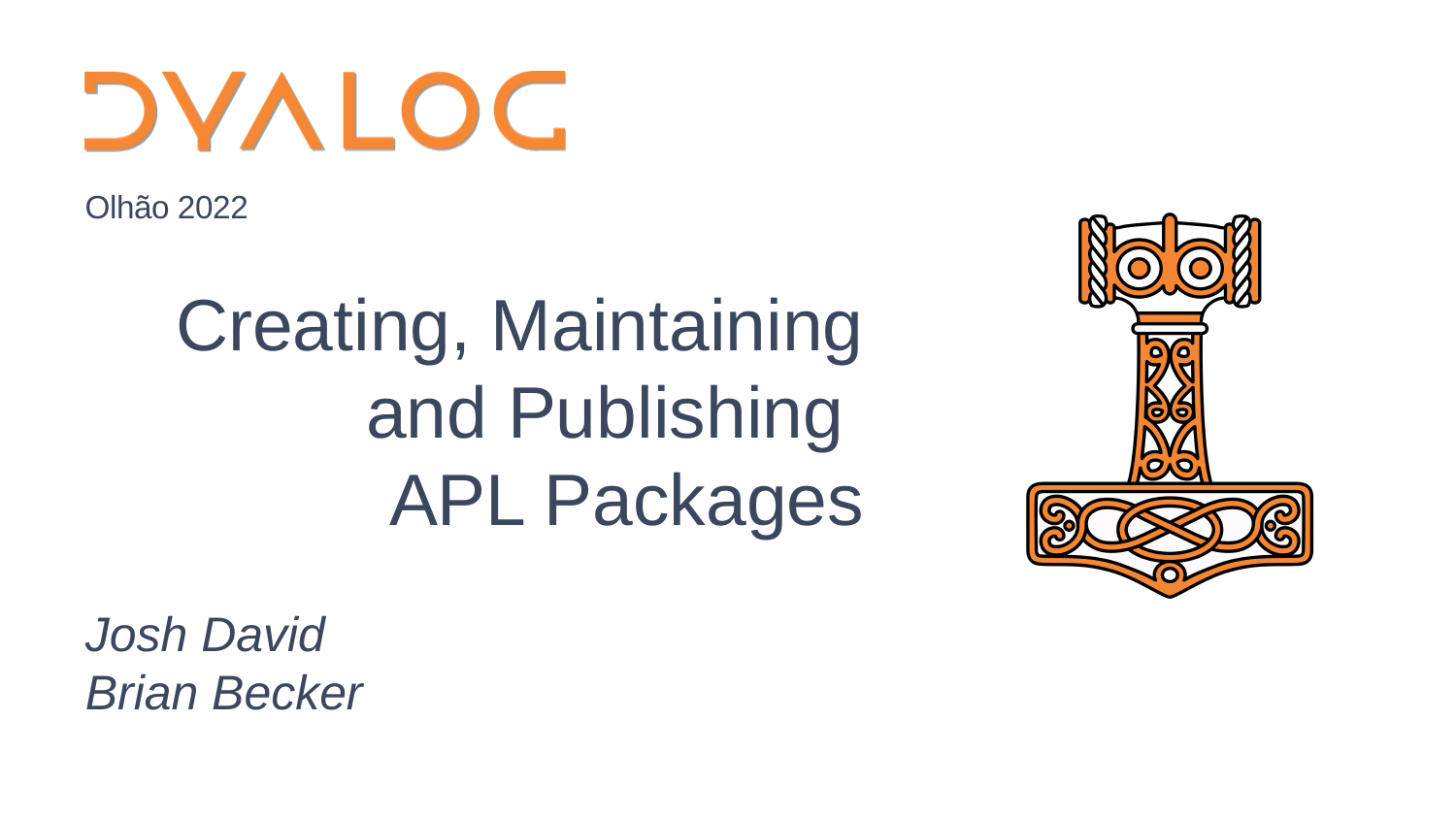

# Creating, Maintaining and Publishing APL Packages
Josh David
Brian Becker